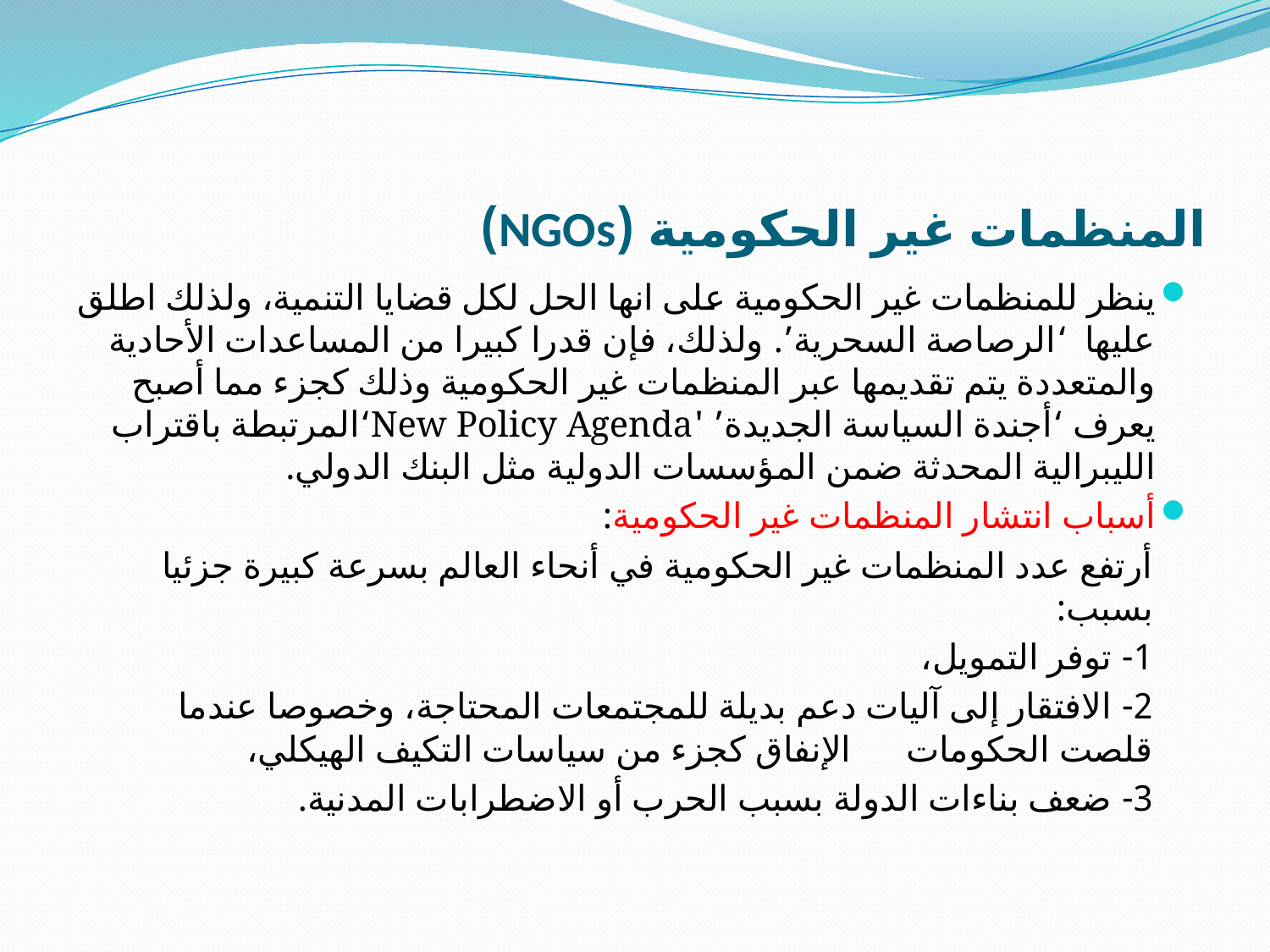

# المنظمات غير الحكومية (NGOs)
ينظر للمنظمات غير الحكومية على انها الحل لكل قضايا التنمية، ولذلك اطلق عليها  ‘الرصاصة السحرية’. ولذلك، فإن قدرا كبيرا من المساعدات الأحادية والمتعددة يتم تقديمها عبر المنظمات غير الحكومية وذلك كجزء مما أصبح يعرف ‘أجندة السياسة الجديدة’ 'New Policy Agenda‘المرتبطة باقتراب الليبرالية المحدثة ضمن المؤسسات الدولية مثل البنك الدولي.
أسباب انتشار المنظمات غير الحكومية:
أرتفع عدد المنظمات غير الحكومية في أنحاء العالم بسرعة كبيرة جزئيا بسبب:
	1- توفر التمويل،
	2- الافتقار إلى آليات دعم بديلة للمجتمعات المحتاجة، وخصوصا عندما قلصت الحكومات 	     الإنفاق كجزء من سياسات التكيف الهيكلي،
	3- ضعف بناءات الدولة بسبب الحرب أو الاضطرابات المدنية.